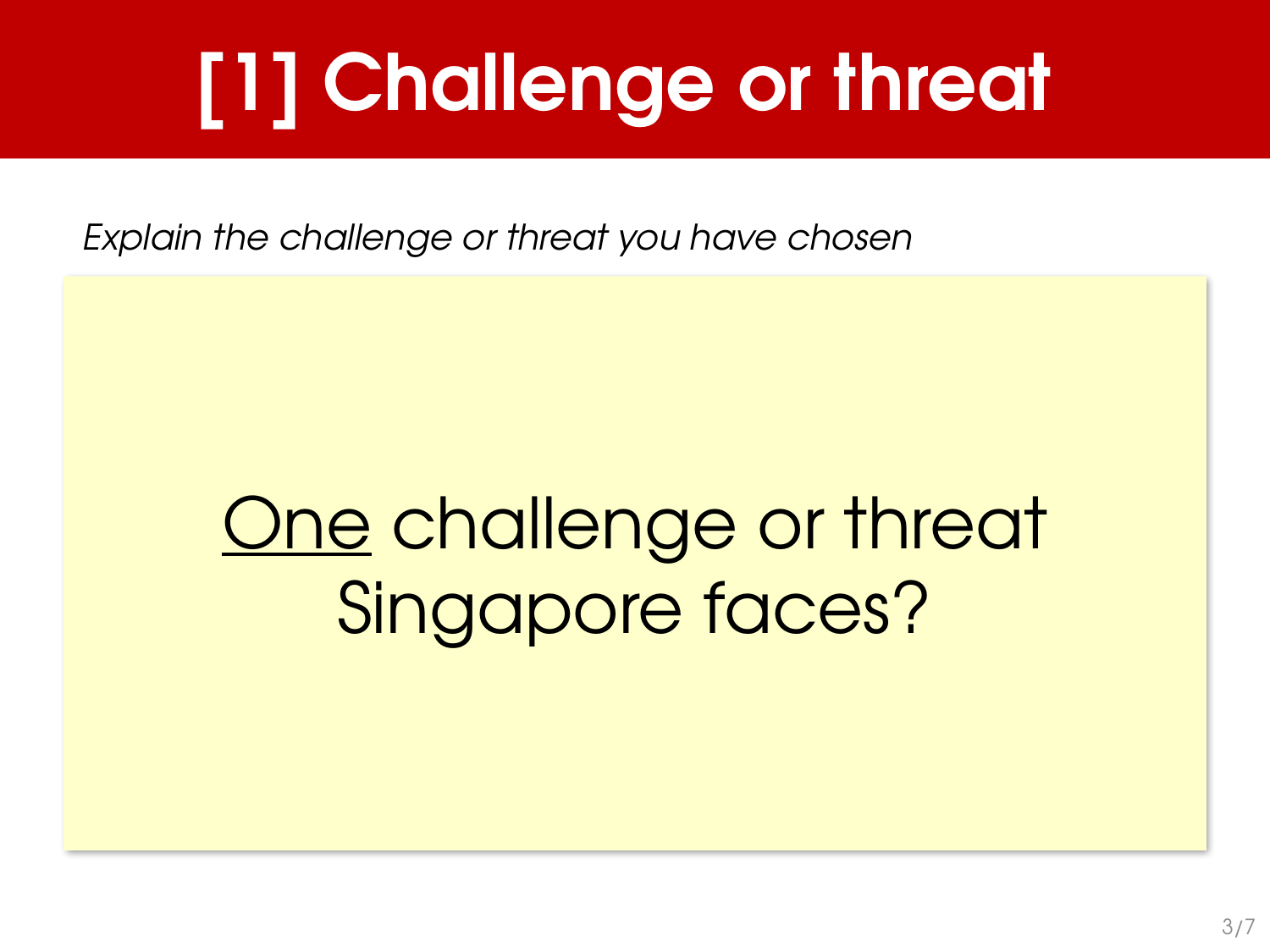

# [1] Challenge or threat
Explain the challenge or threat you have chosen
One challenge or threat Singapore faces?
3/7